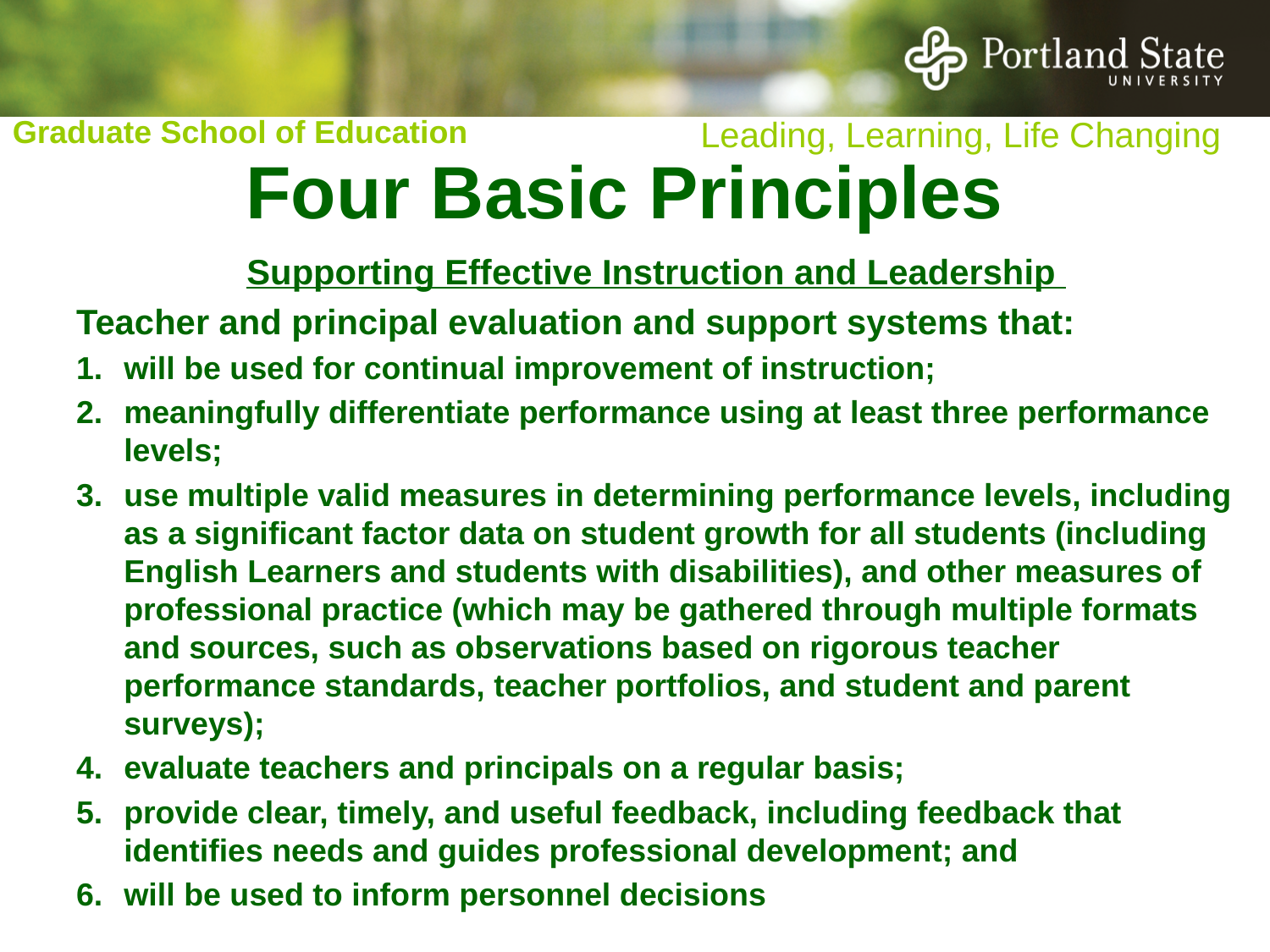

# Four Basic Principles
Supporting Effective Instruction and Leadership
Teacher and principal evaluation and support systems that:
will be used for continual improvement of instruction;
meaningfully differentiate performance using at least three performance levels;
use multiple valid measures in determining performance levels, including as a significant factor data on student growth for all students (including English Learners and students with disabilities), and other measures of professional practice (which may be gathered through multiple formats and sources, such as observations based on rigorous teacher performance standards, teacher portfolios, and student and parent surveys);
evaluate teachers and principals on a regular basis;
provide clear, timely, and useful feedback, including feedback that identifies needs and guides professional development; and
will be used to inform personnel decisions